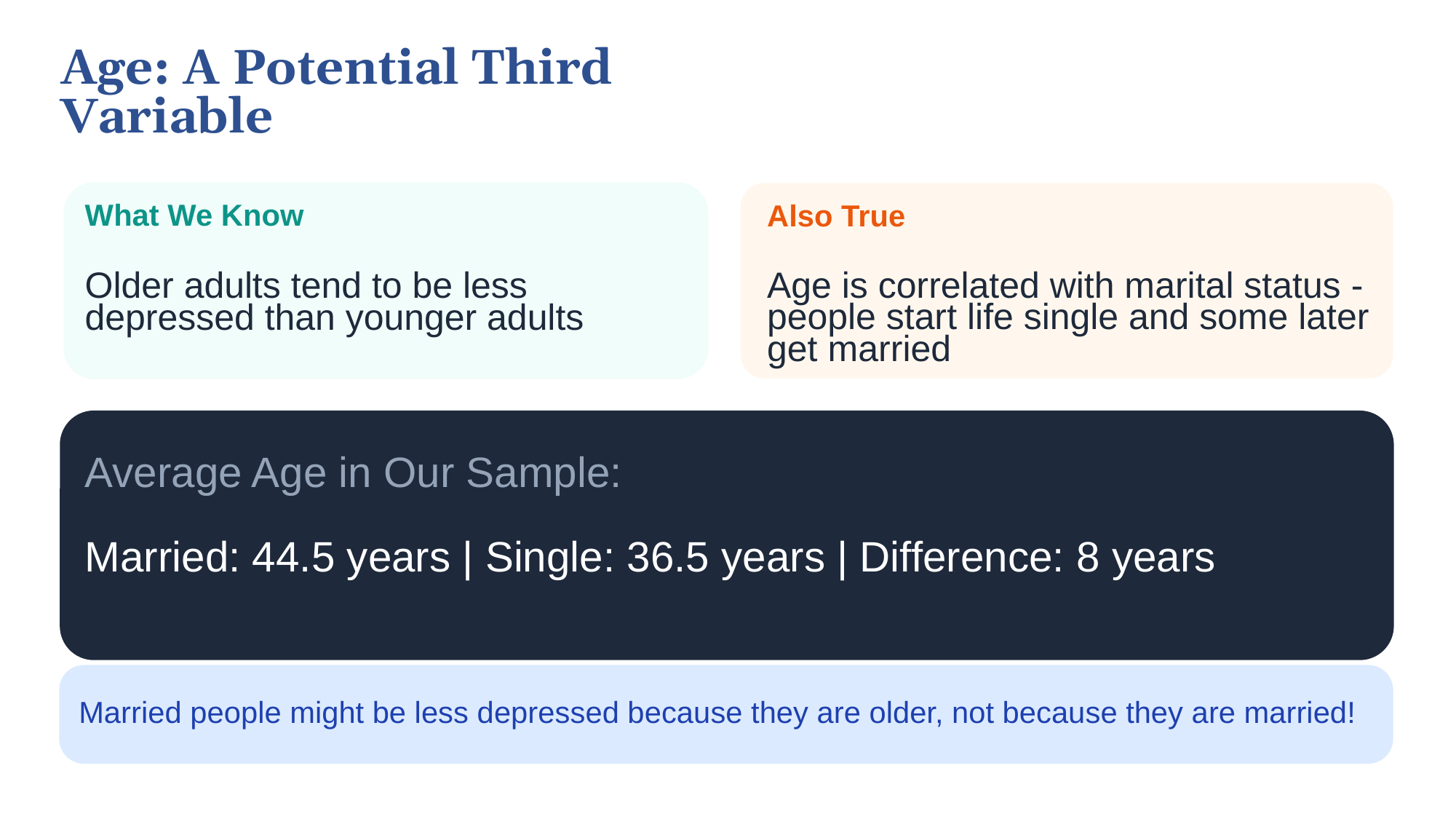

Age: A Potential Third Variable

What We Know
Also True
Age is correlated with marital status - people start life single and some later get married
Older adults tend to be less depressed than younger adults

Average Age in Our Sample:
Married: 44.5 years | Single: 36.5 years | Difference: 8 years

Married people might be less depressed because they are older, not because they are married!